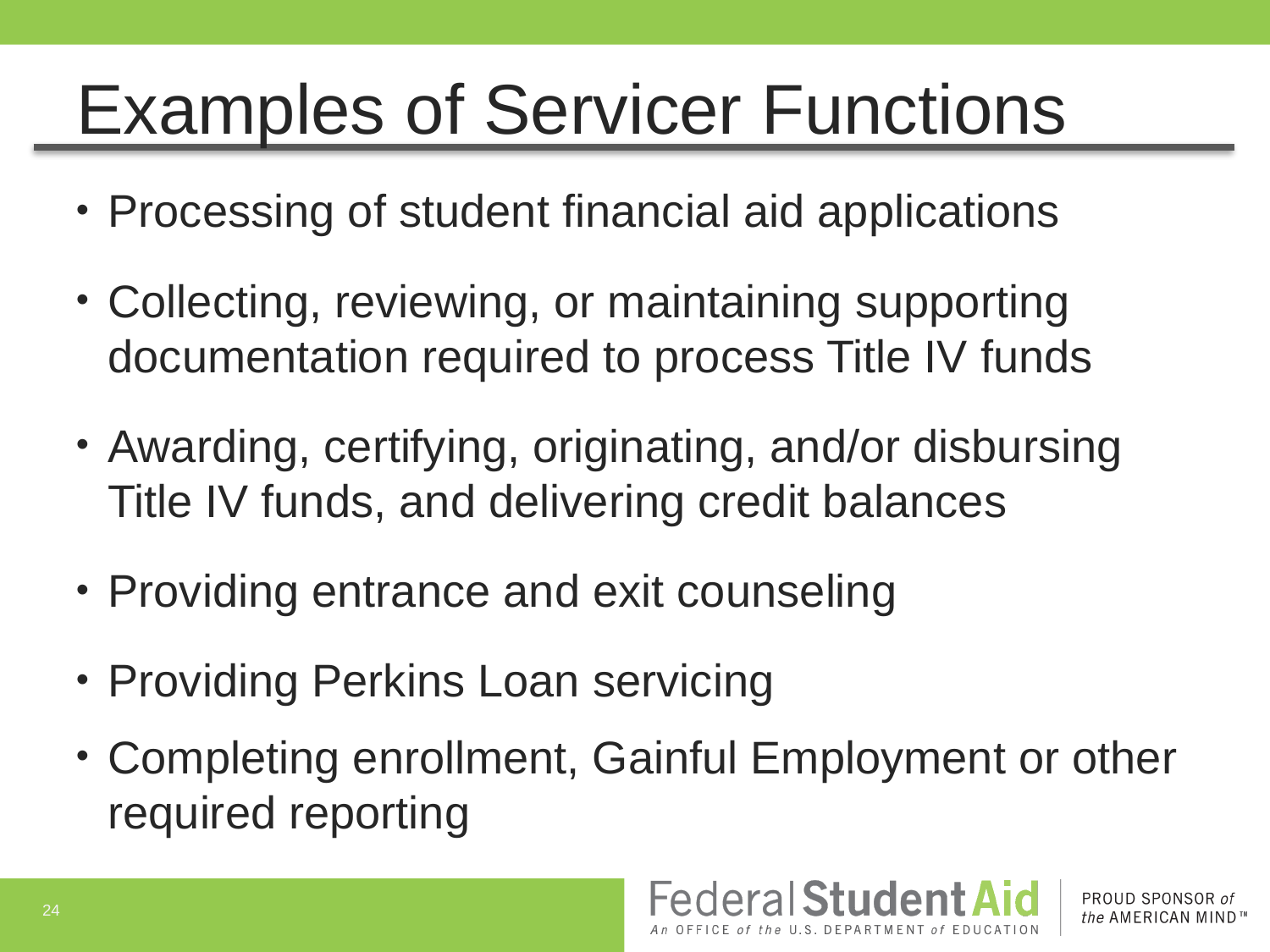

# Examples of Servicer Functions

Processing of student financial aid applications

Collecting, reviewing, or maintaining supporting documentation required to process Title IV funds

Awarding, certifying, originating, and/or disbursing Title IV funds, and delivering credit balances

Providing entrance and exit counseling

Providing Perkins Loan servicing

Completing enrollment, Gainful Employment or other required reporting
24